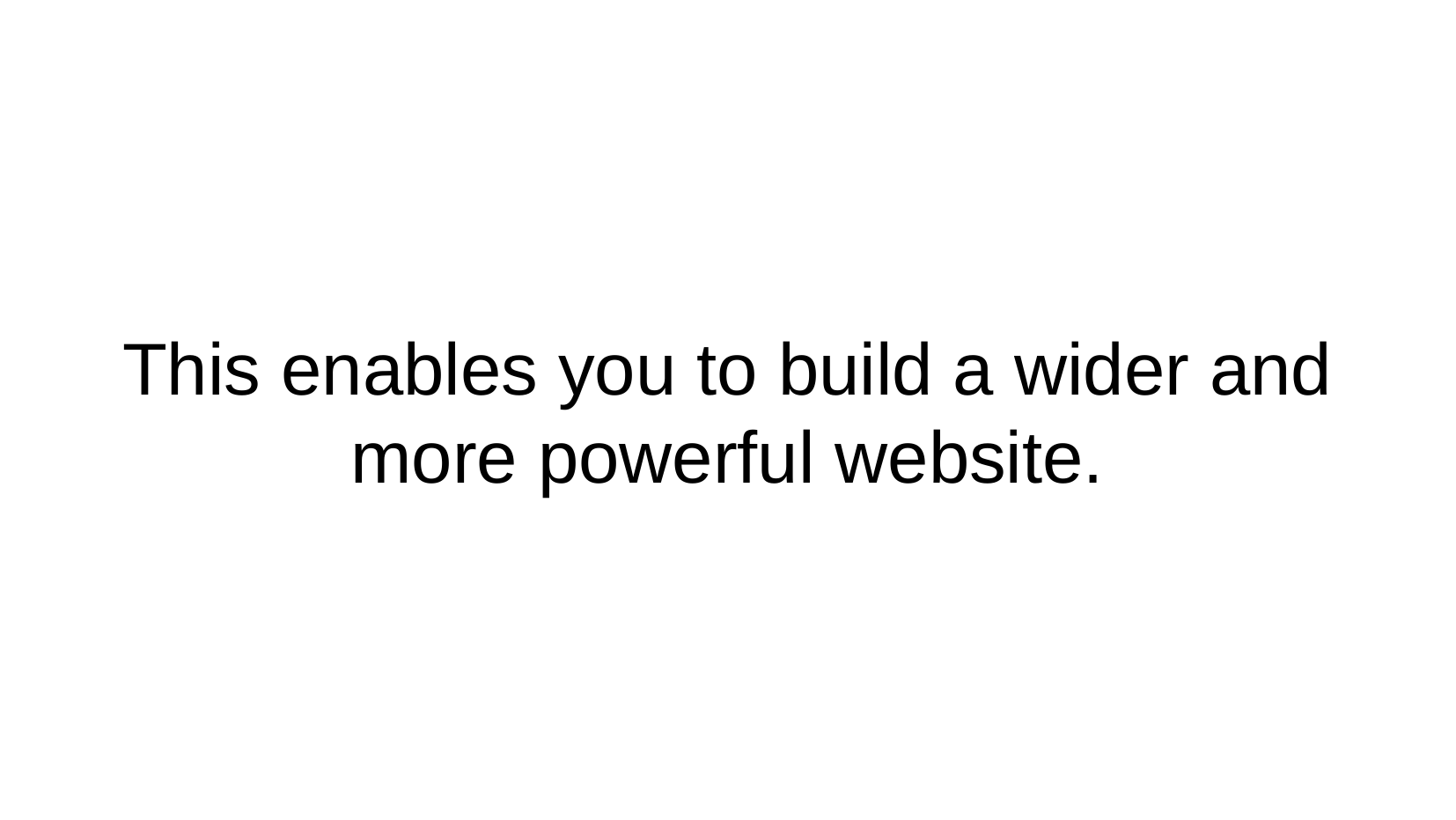

This enables you to build a wider and more powerful website.